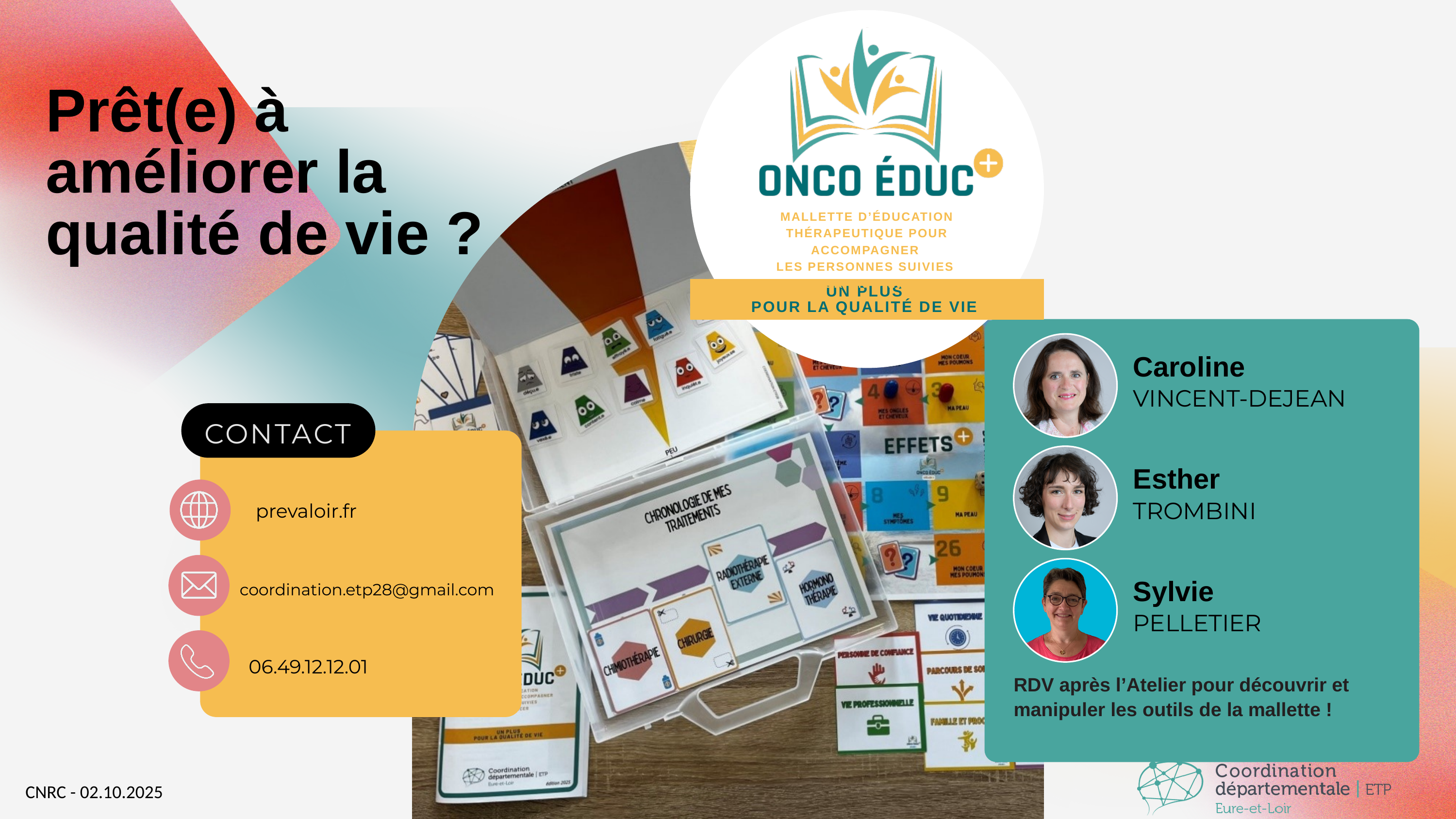

MALLETTE D’ÉDUCATION THÉRAPEUTIQUE POUR ACCOMPAGNER
LES PERSONNES SUIVIES
POUR UN CANCER

UN PLUS
POUR LA QUALITÉ DE VIE
Prêt(e) à améliorer la qualité de vie ?

Caroline
VINCENT-DEJEAN

Esther
TROMBINI

Sylvie
PELLETIER
RDV après l’Atelier pour découvrir et manipuler les outils de la mallette !

CONTACT

prevaloir.fr

coordination.etp28@gmail.com

06.49.12.12.01

CNRC - 02.10.2025